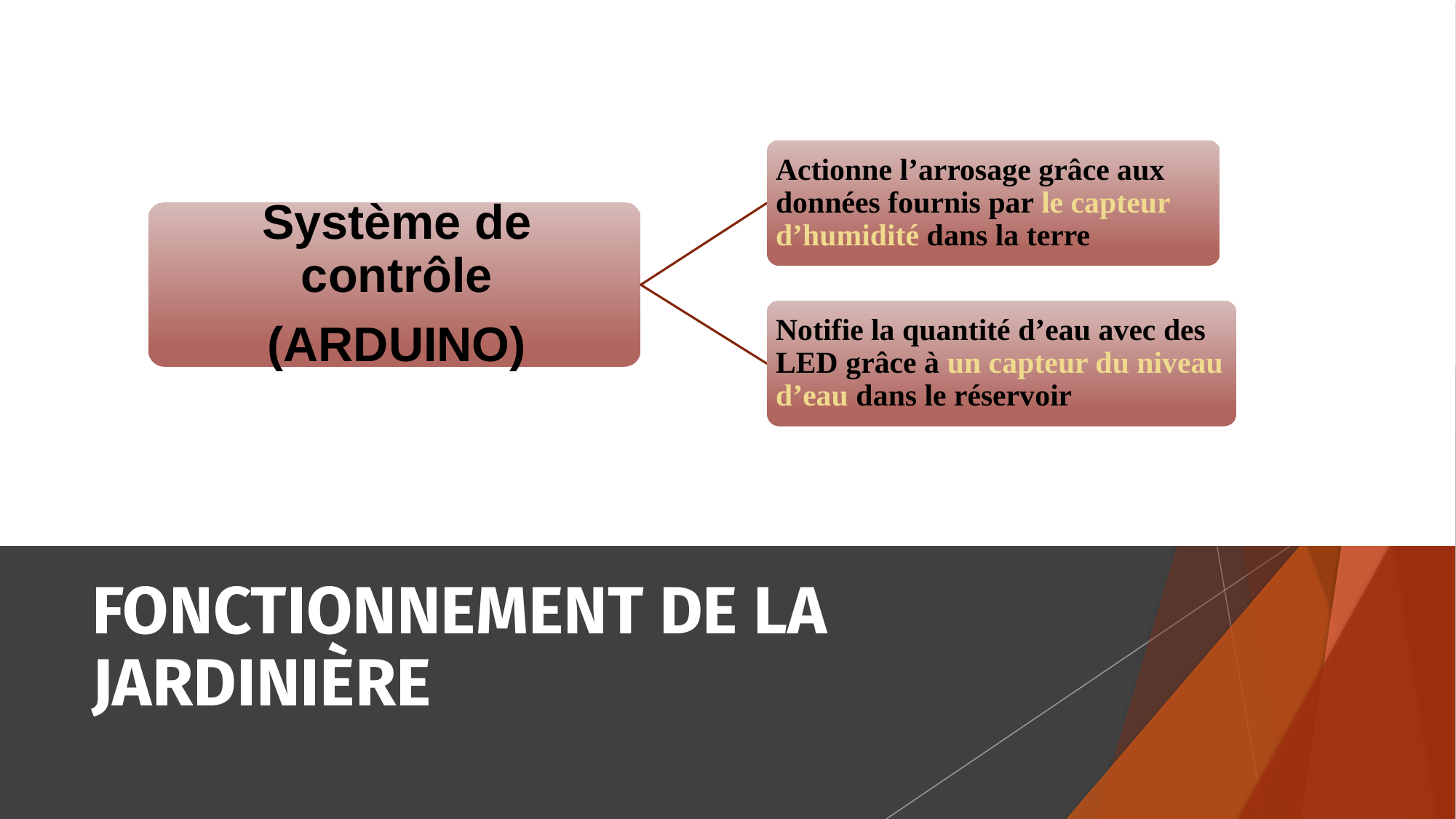

Système de contrôle
(ARDUINO)

Actionne l’arrosage grâce aux données fournis par le capteur d’humidité dans la terre

Notifie la quantité d’eau avec des LED grâce à un capteur du niveau d’eau dans le réservoir

# FONCTIONNEMENT DE LA JARDINIÈRE